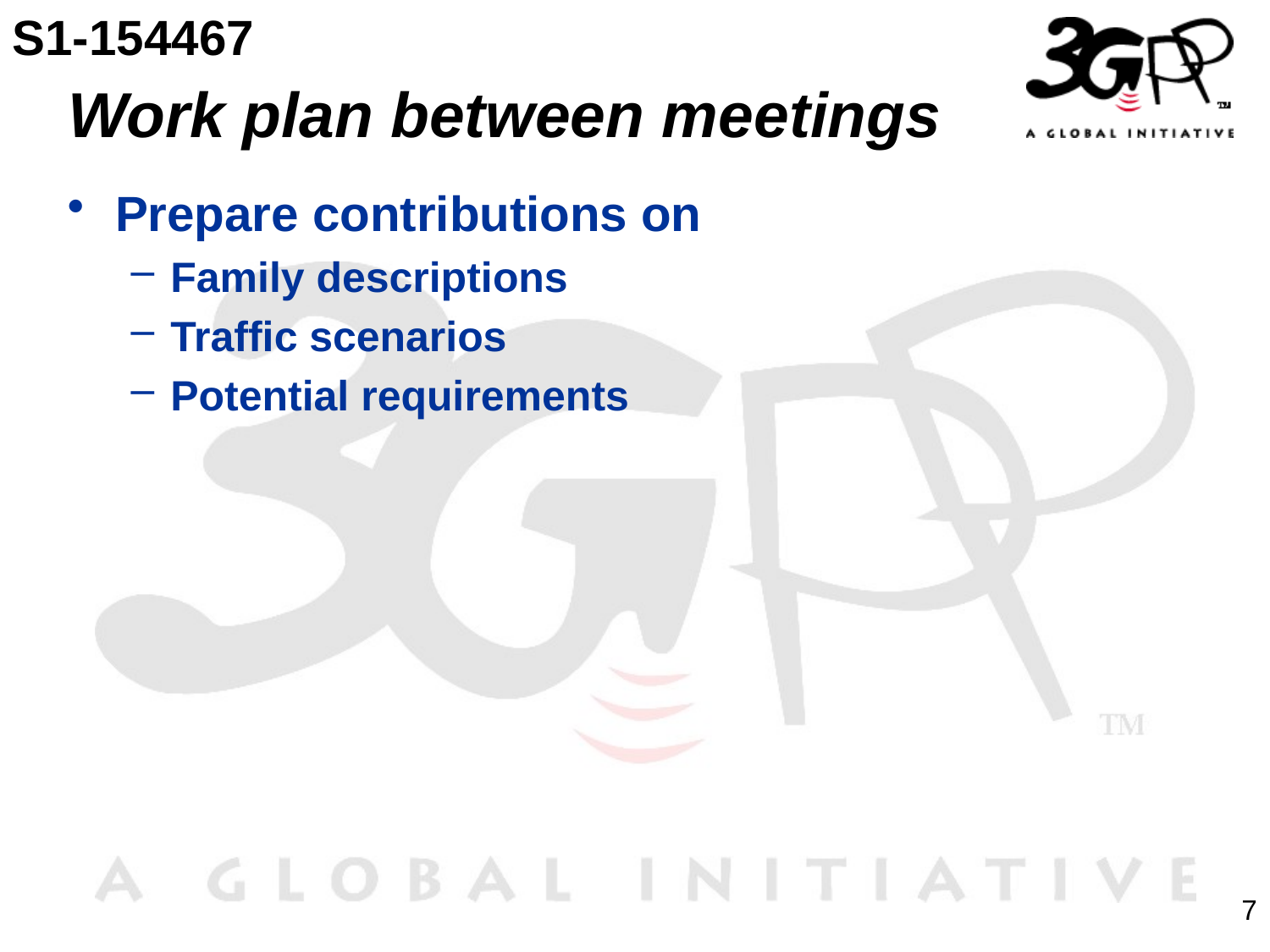

S1-154467
# Work plan between meetings
Prepare contributions on
Family descriptions
Traffic scenarios
Potential requirements
7